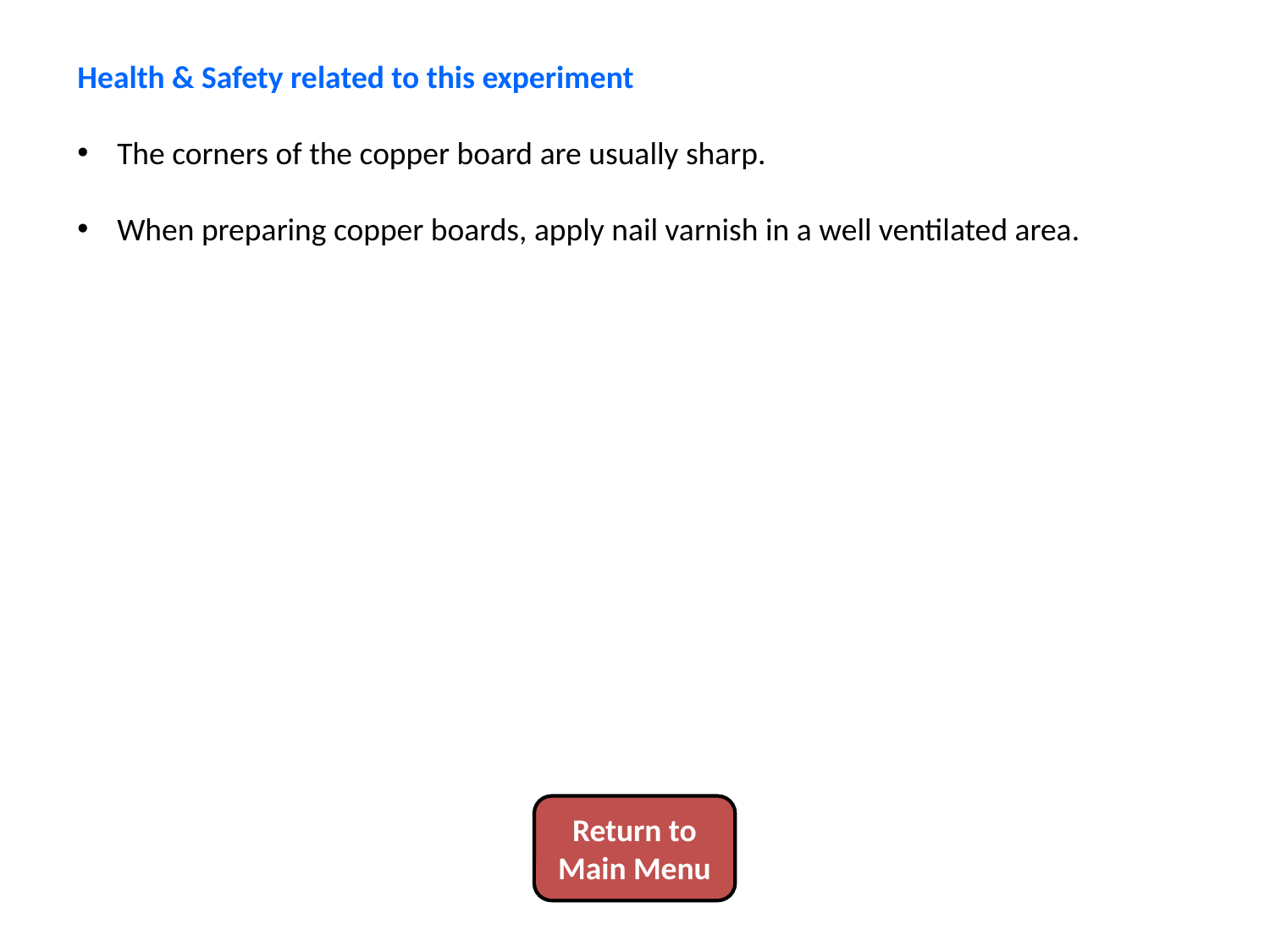

Health & Safety related to this experiment

The corners of the copper board are usually sharp.

When preparing copper boards, apply nail varnish in a well ventilated area.
Return to Main Menu